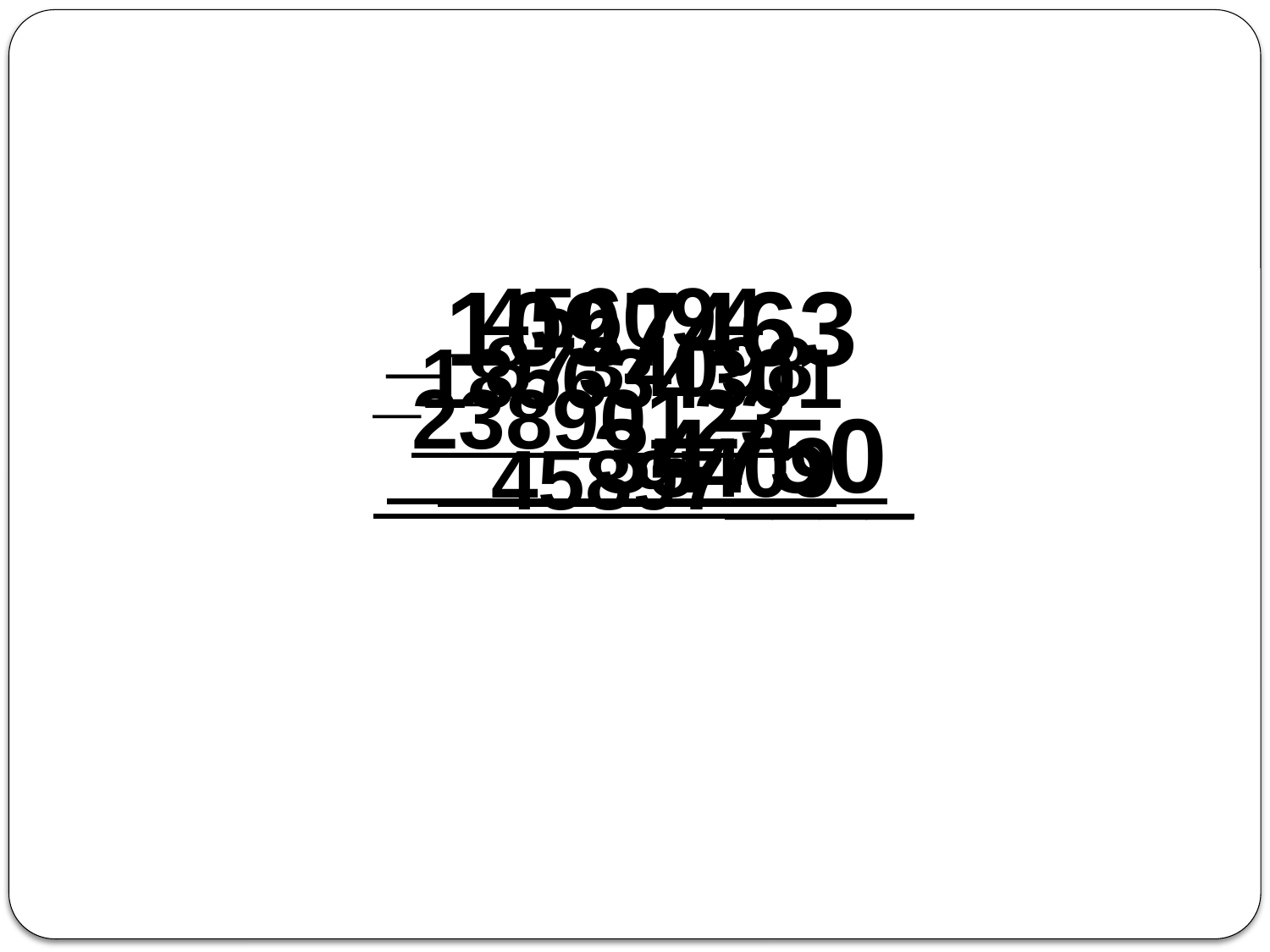

_1097463
       34750
 _456094
23890123
_8734098
         5409
_185634301
     45897____